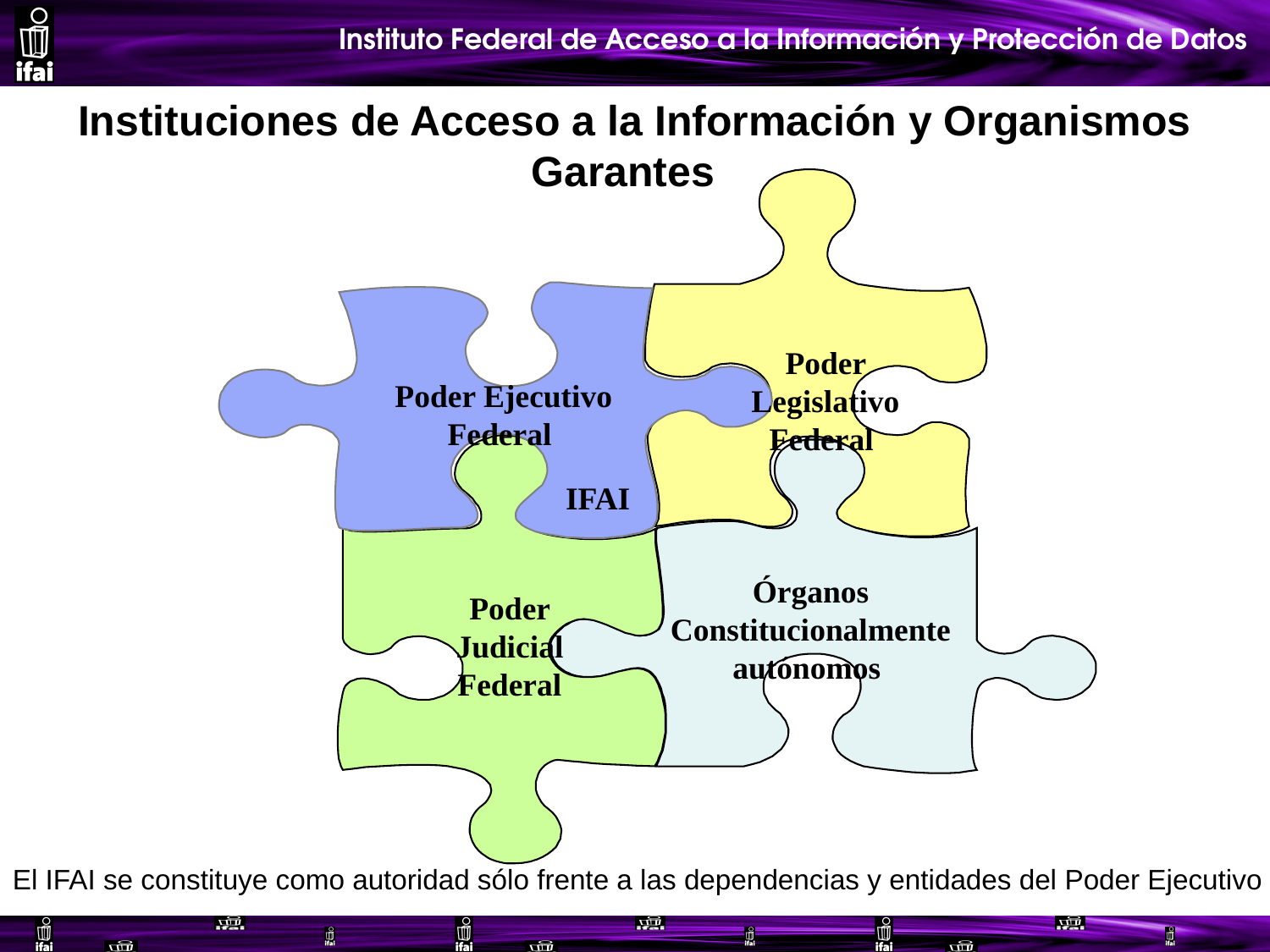

Instituciones de Acceso a la Información y Organismos Garantes

Poder Legislativo Federal
Poder Ejecutivo Federal

IFAI
Órganos Constitucionalmente autónomos
Poder
Judicial  Federal
El IFAI se constituye como autoridad sólo frente a las dependencias y entidades del Poder Ejecutivo